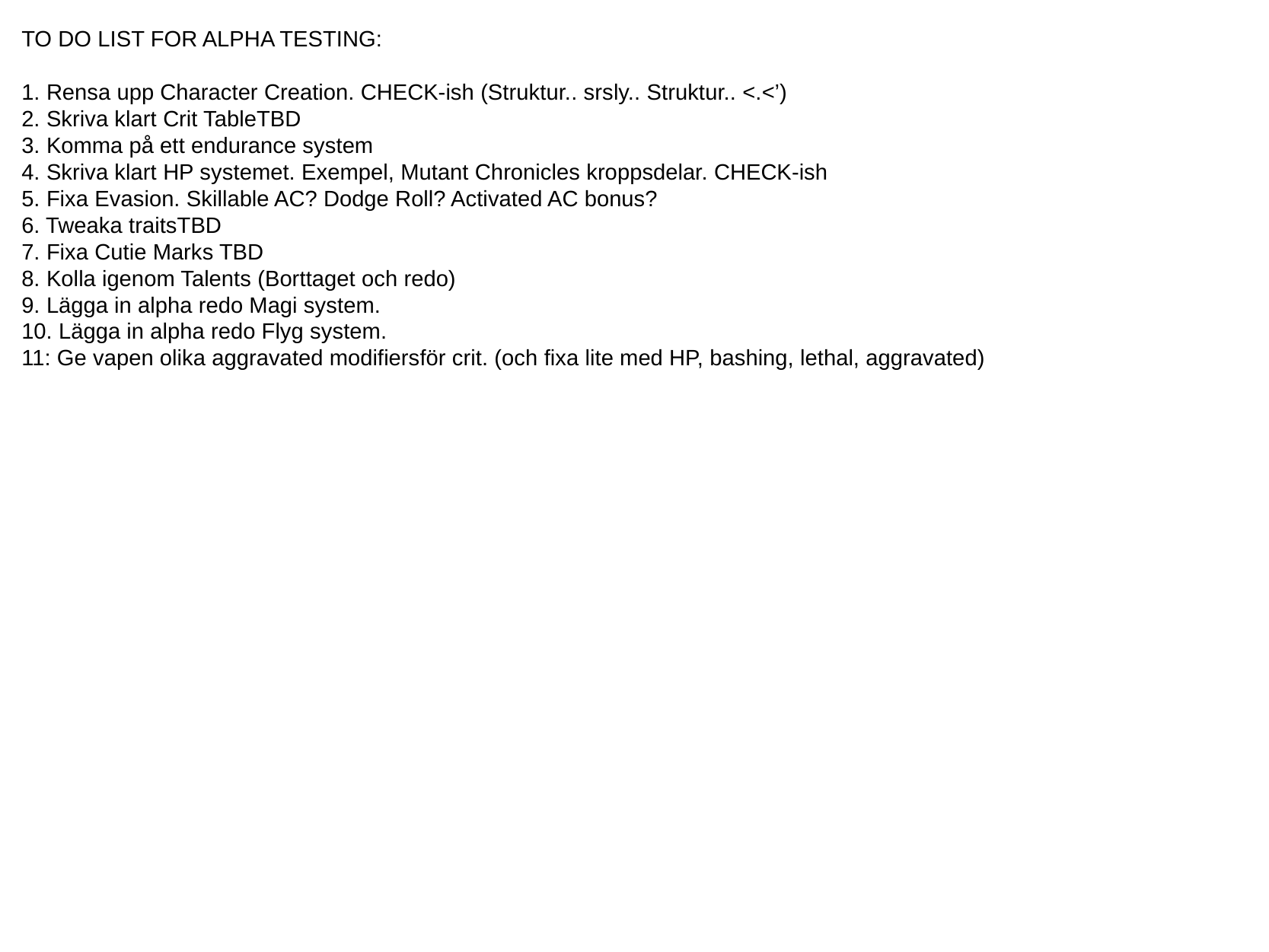

TO DO LIST FOR ALPHA TESTING:

1. Rensa upp Character Creation. CHECK-ish (Struktur.. srsly.. Struktur.. <.<’)
2. Skriva klart Crit TableTBD
3. Komma på ett endurance system
4. Skriva klart HP systemet. Exempel, Mutant Chronicles kroppsdelar. CHECK-ish
5. Fixa Evasion. Skillable AC? Dodge Roll? Activated AC bonus?
6. Tweaka traitsTBD
7. Fixa Cutie Marks TBD
8. Kolla igenom Talents (Borttaget och redo)
9. Lägga in alpha redo Magi system.
10. Lägga in alpha redo Flyg system.
11: Ge vapen olika aggravated modifiersför crit. (och fixa lite med HP, bashing, lethal, aggravated)